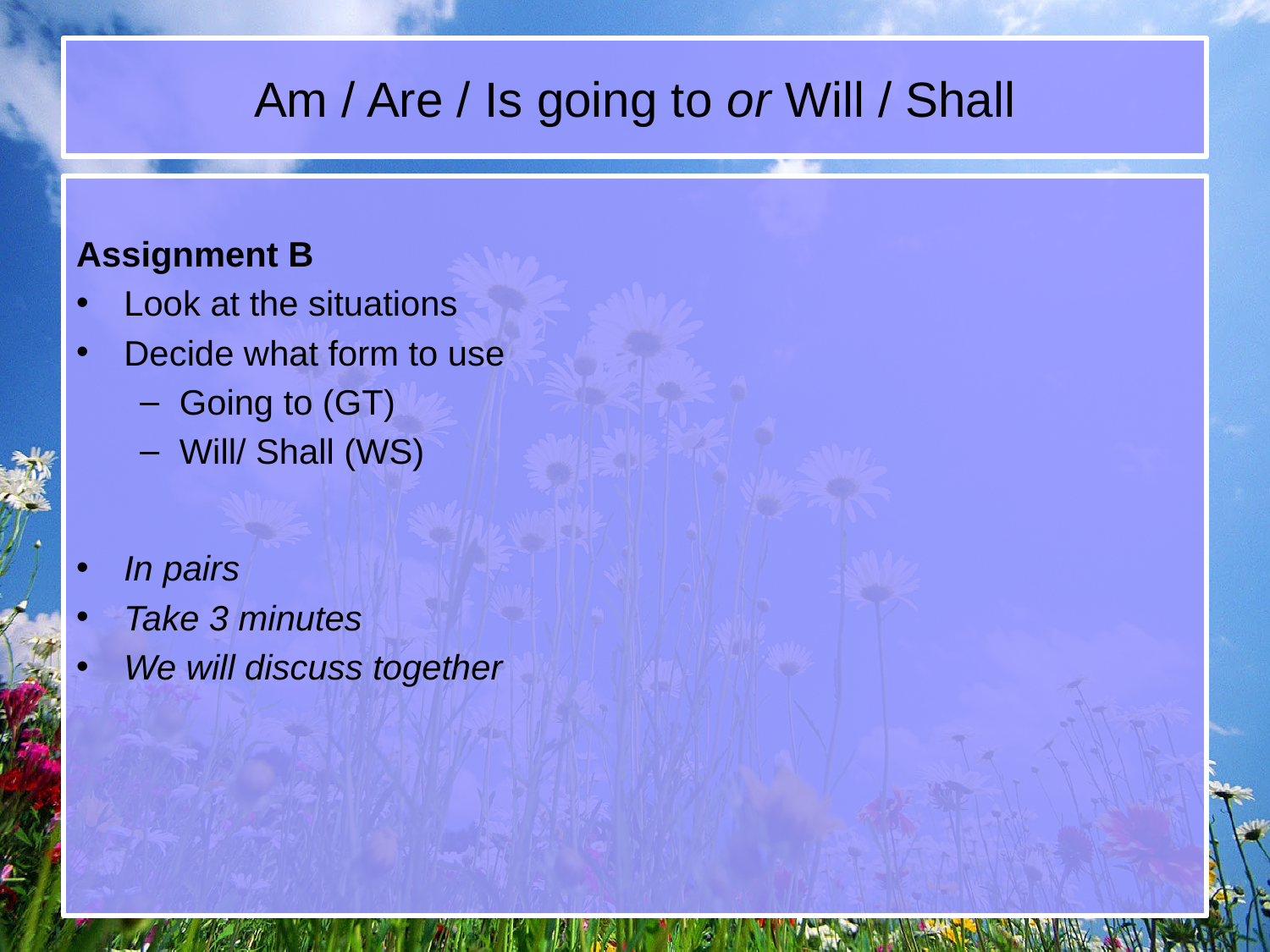

# Am / Are / Is going to or Will / Shall

Assignment B
Look at the situations
Decide what form to use
Going to (GT)
Will/ Shall (WS)

In pairs
Take 3 minutes
We will discuss together